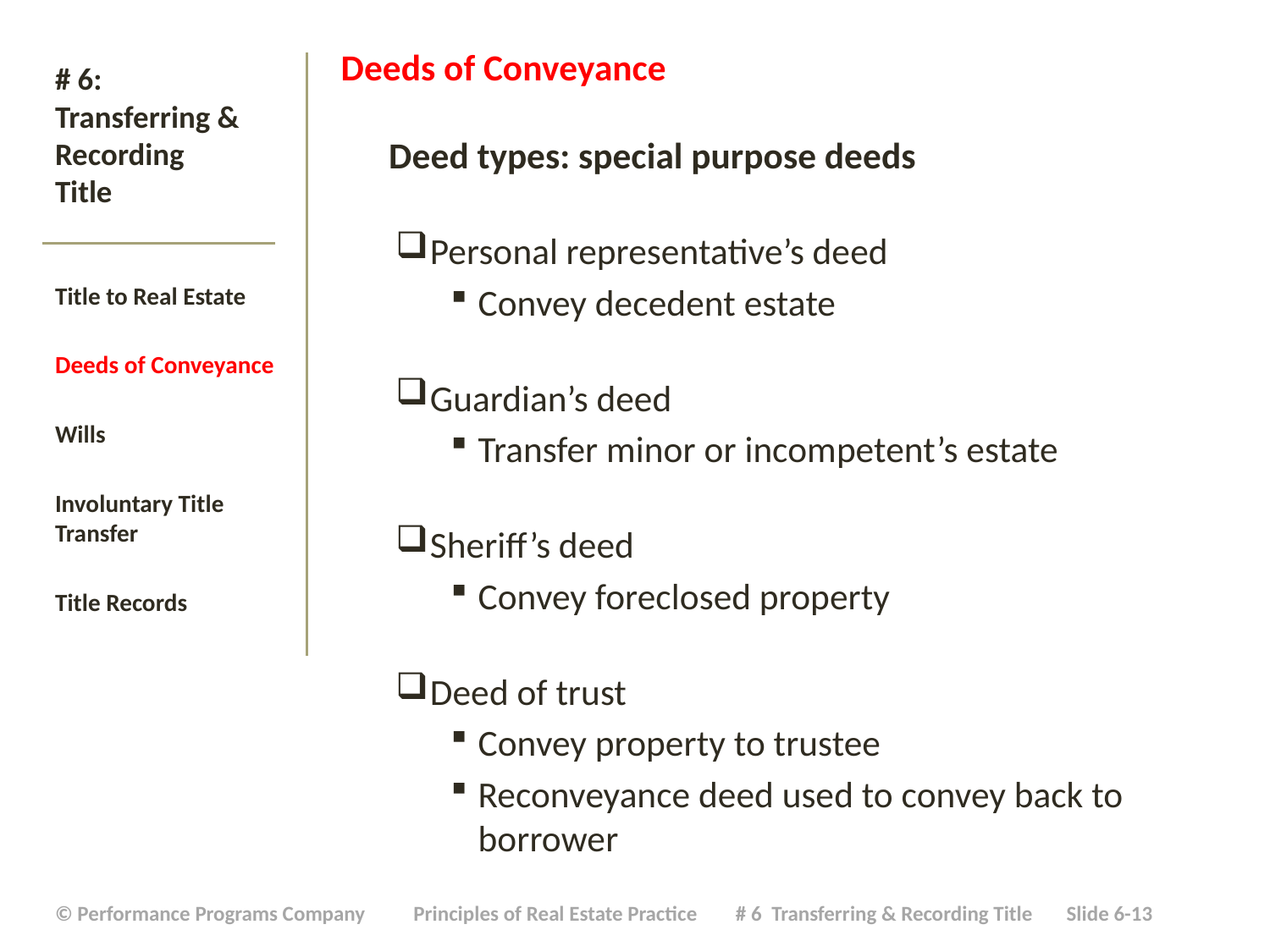

Deeds of Conveyance

Deed types: special purpose deeds
Personal representative’s deed
Convey decedent estate
Guardian’s deed
Transfer minor or incompetent’s estate
Sheriff’s deed
Convey foreclosed property
Deed of trust
Convey property to trustee
Reconveyance deed used to convey back to borrower
# # 6: Transferring & Recording Title

Title to Real Estate

Deeds of Conveyance

Wills

Involuntary Title Transfer

Title Records

| © Performance Programs Company Principles of Real Estate Practice # 6 Transferring & Recording Title Slide 6-13 |
| --- |